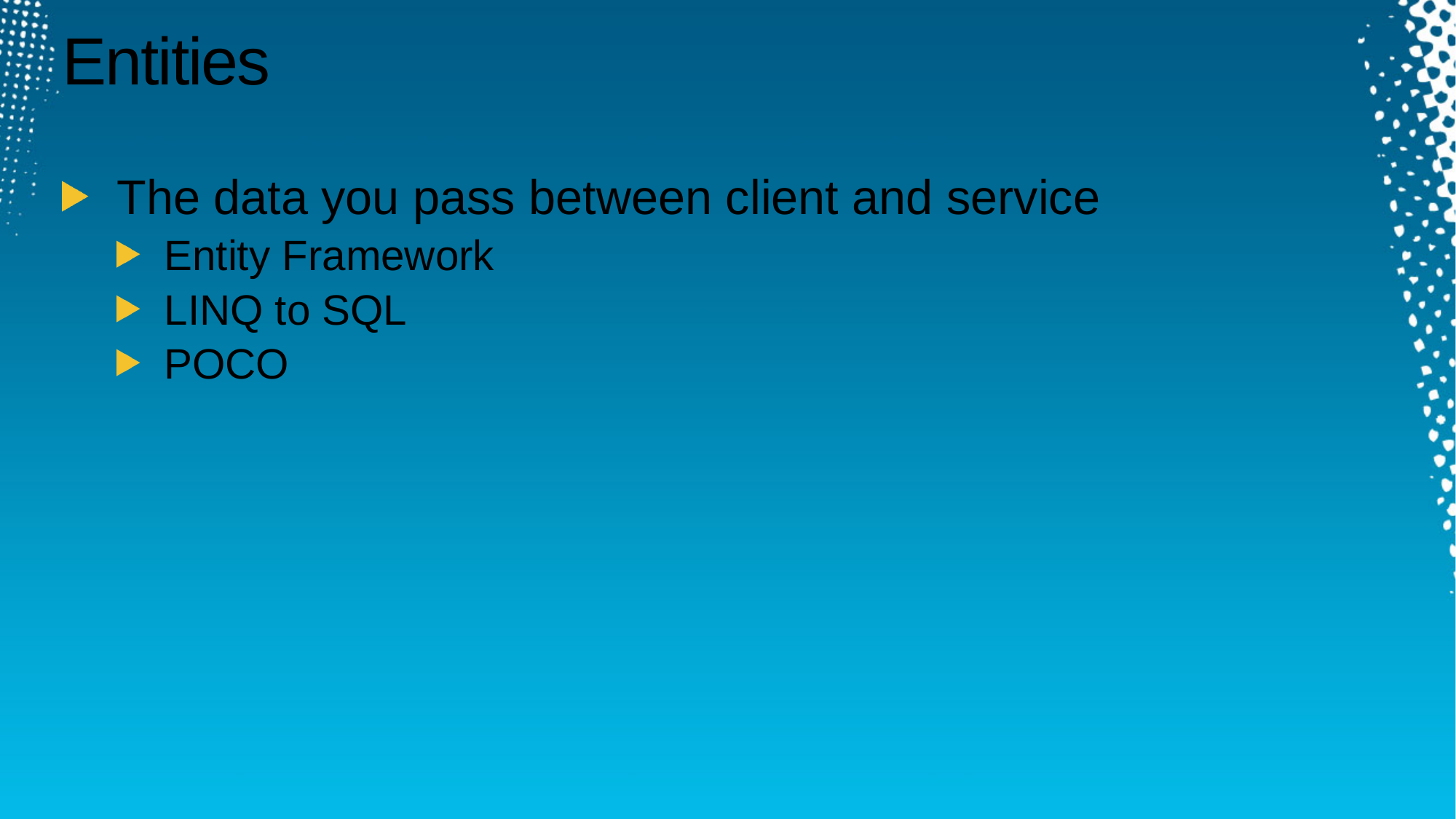

# Entities
The data you pass between client and service
Entity Framework
LINQ to SQL
POCO